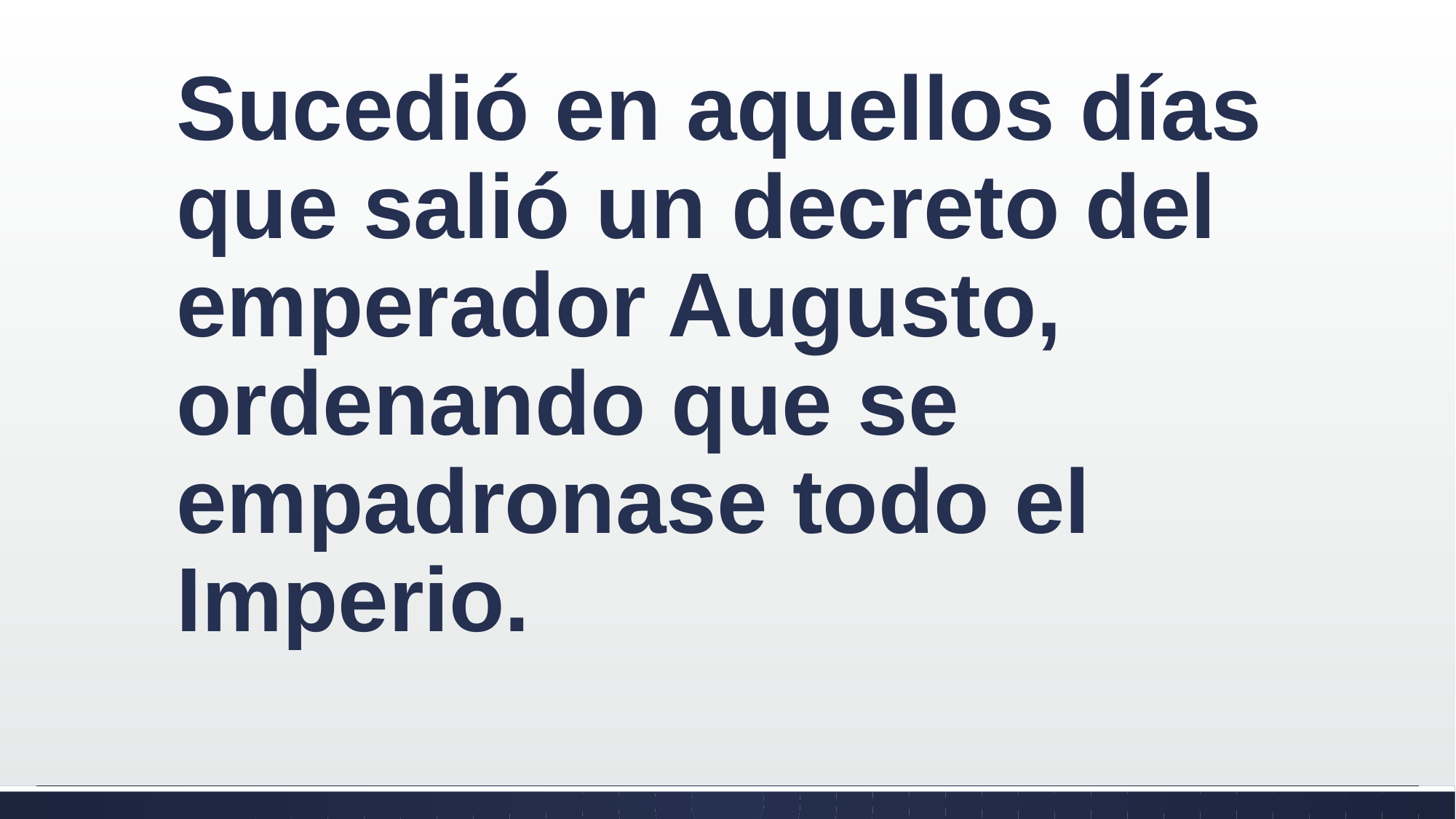

#
Sucedió en aquellos días que salió un decreto del emperador Augusto, ordenando que se empadronase todo el Imperio.